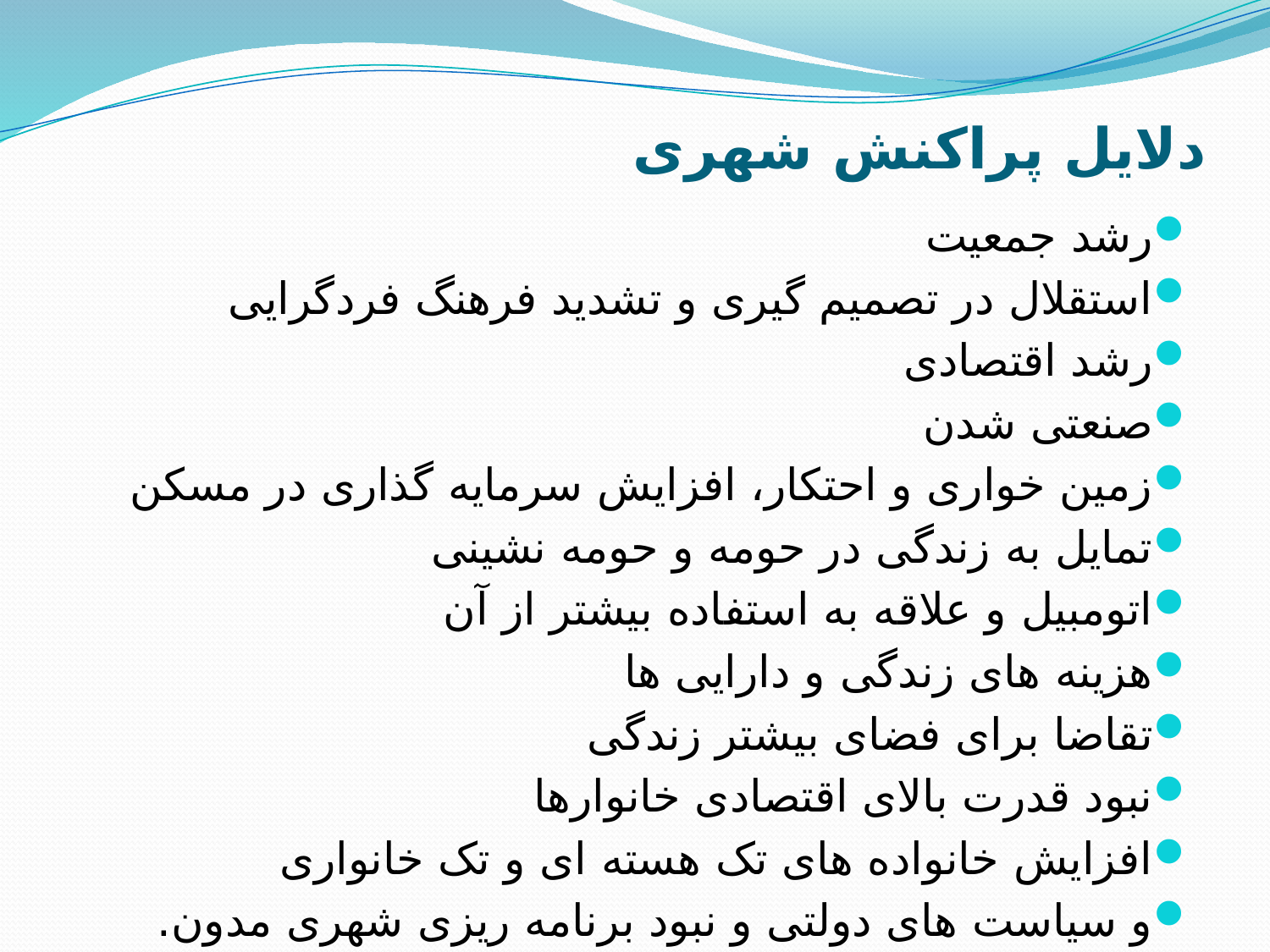

# دلایل پراکنش شهری
رشد جمعیت
استقلال در تصمیم گیری و تشدید فرهنگ فردگرایی
رشد اقتصادی
صنعتی شدن
زمین خواری و احتکار، افزایش سرمایه گذاری در مسکن
تمایل به زندگی در حومه و حومه نشینی
اتومبیل و علاقه به استفاده بیشتر از آن
هزینه های زندگی و دارایی ها
تقاضا برای فضای بیشتر زندگی
نبود قدرت بالای اقتصادی خانوارها
افزایش خانواده های تک هسته ای و تک خانواری
و سیاست های دولتی و نبود برنامه ریزی شهری مدون.